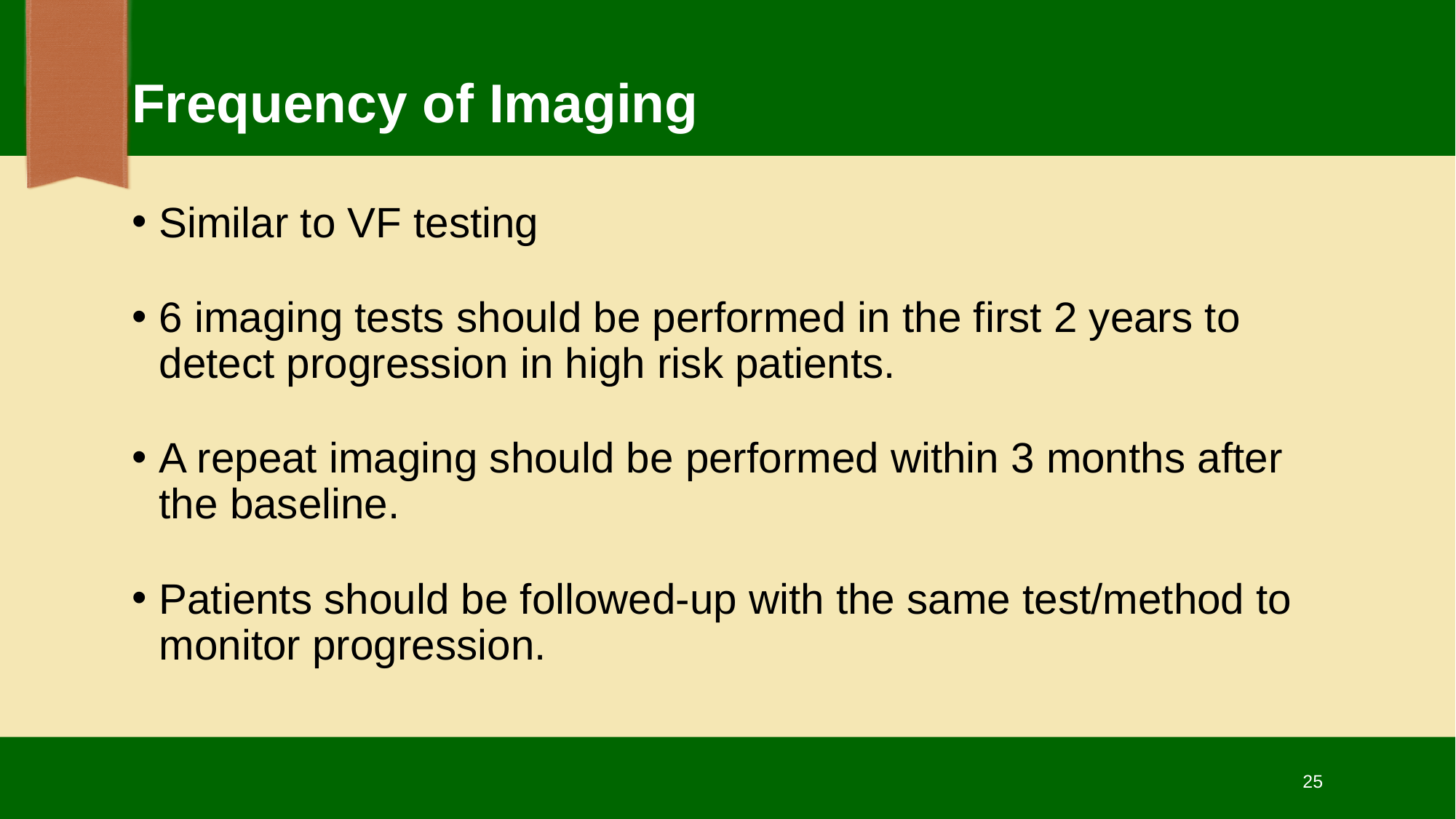

# Frequency of Imaging
Similar to VF testing

6 imaging tests should be performed in the first 2 years to detect progression in high risk patients.

A repeat imaging should be performed within 3 months after the baseline.

Patients should be followed-up with the same test/method to monitor progression.
25